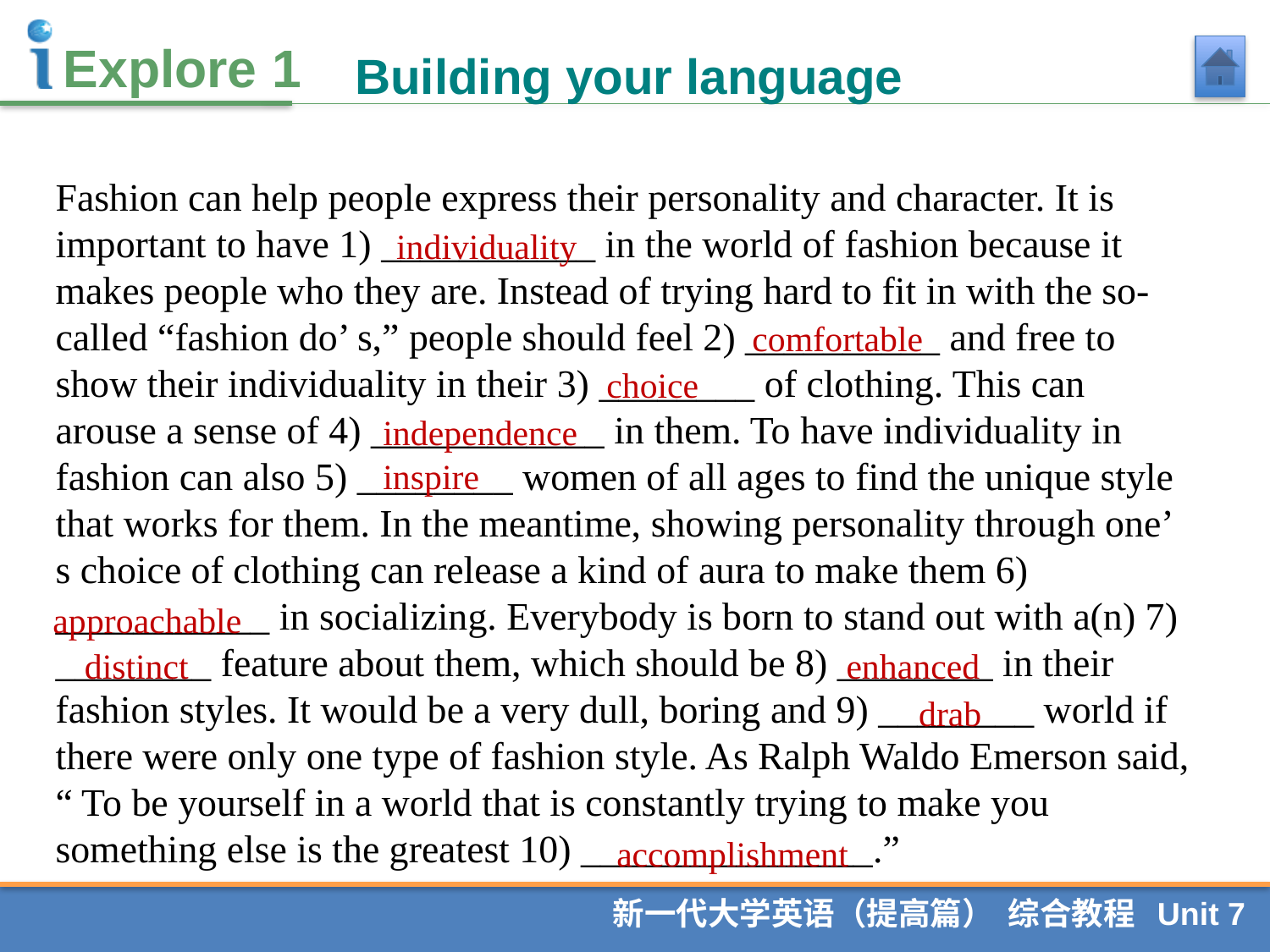

Building your language
Fashion can help people express their personality and character. It is important to have 1) ___________ in the world of fashion because it makes people who they are. Instead of trying hard to fit in with the so-called “fashion do’ s,” people should feel 2) __________ and free to show their individuality in their 3) ________ of clothing. This can arouse a sense of 4) ____________ in them. To have individuality in fashion can also 5) ________ women of all ages to find the unique style that works for them. In the meantime, showing personality through one’ s choice of clothing can release a kind of aura to make them 6) ___________ in socializing. Everybody is born to stand out with a(n) 7) ________ feature about them, which should be 8) ________ in their fashion styles. It would be a very dull, boring and 9) ________ world if there were only one type of fashion style. As Ralph Waldo Emerson said, “ To be yourself in a world that is constantly trying to make you something else is the greatest 10) _______________.”
individuality
comfortable
choice
independence
inspire
approachable
enhanced
distinct
drab
accomplishment